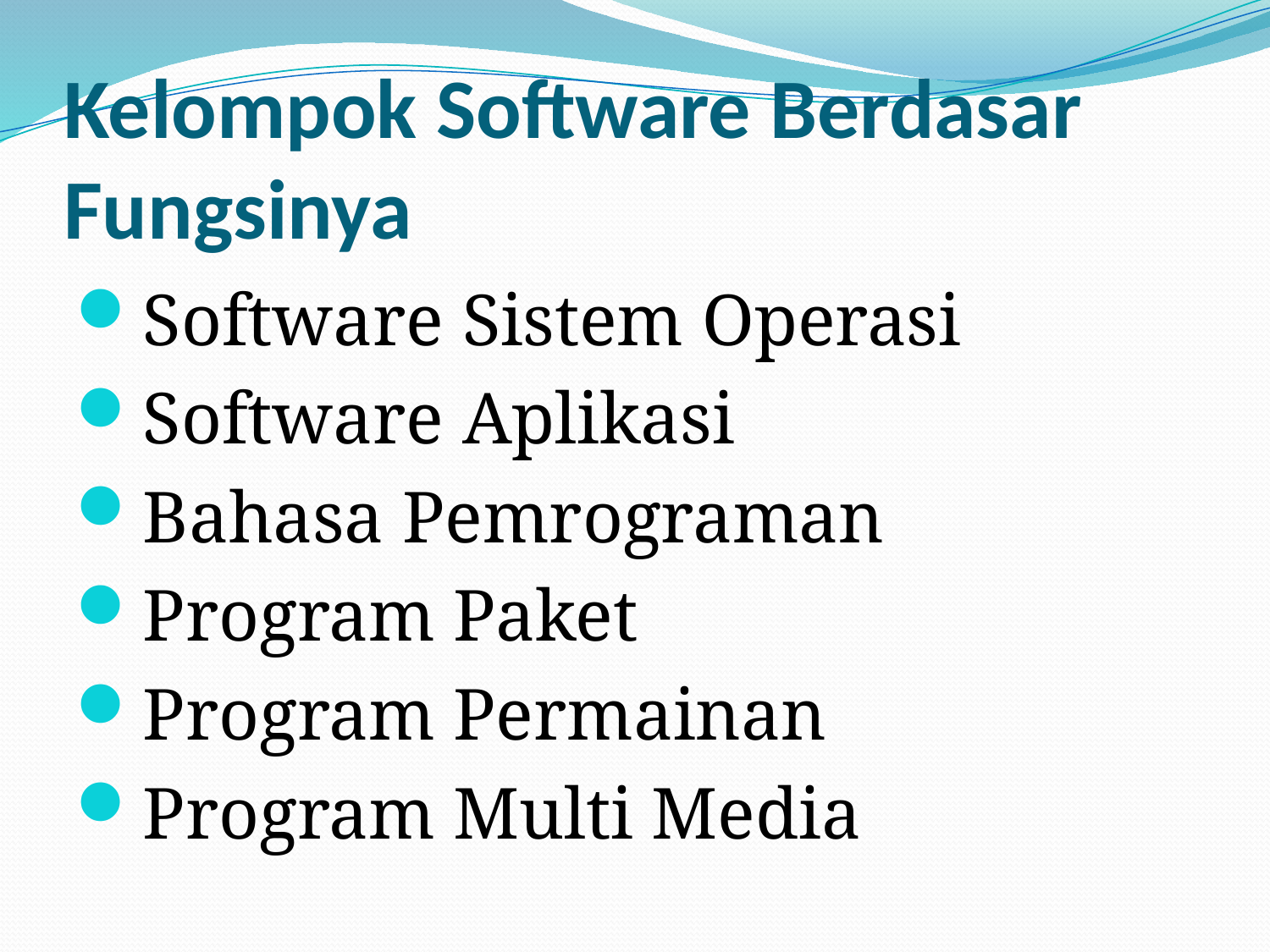

# Kelompok Software Berdasar Fungsinya
Software Sistem Operasi
Software Aplikasi
Bahasa Pemrograman
Program Paket
Program Permainan
Program Multi Media